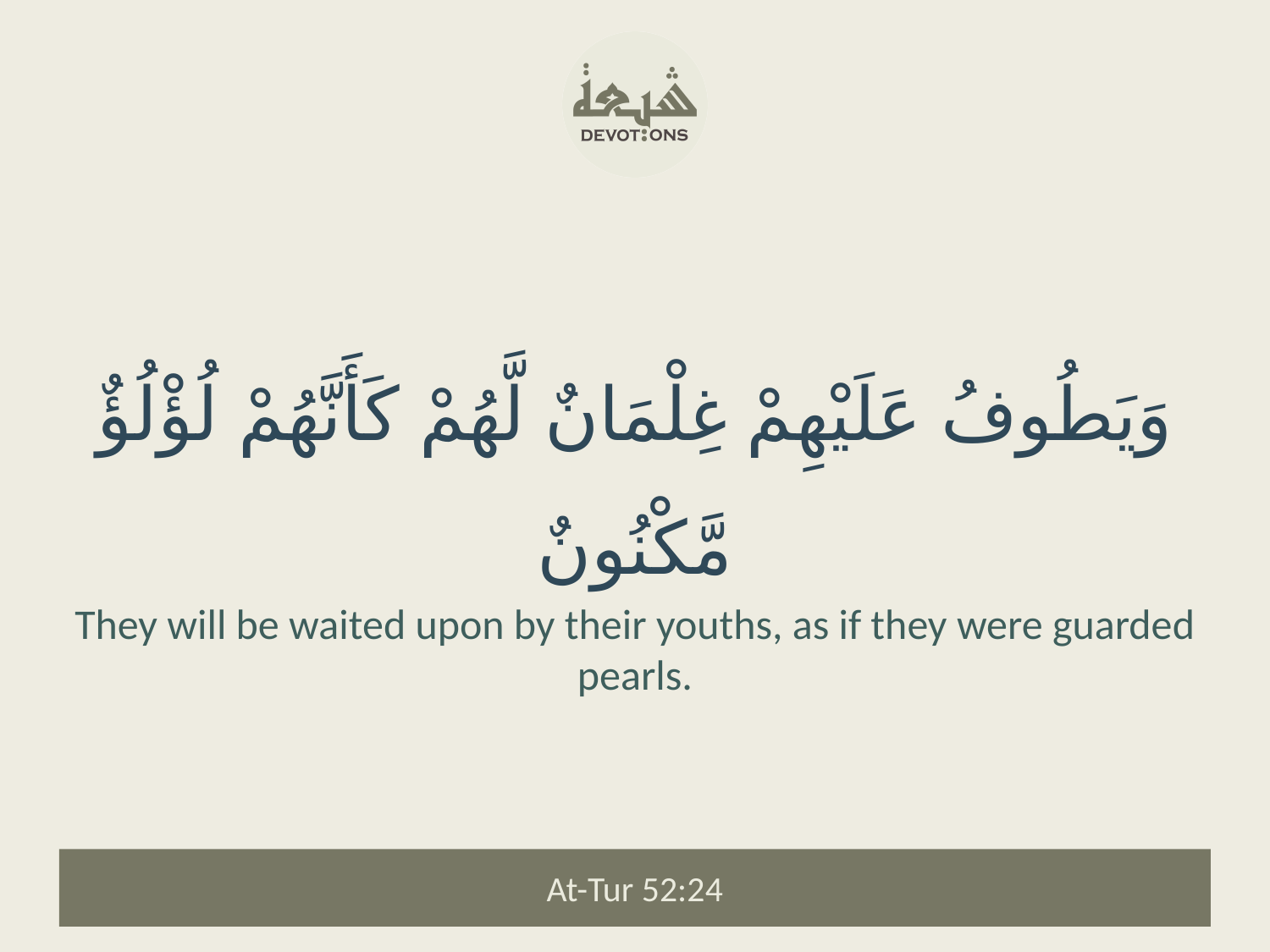

وَيَطُوفُ عَلَيْهِمْ غِلْمَانٌ لَّهُمْ كَأَنَّهُمْ لُؤْلُؤٌ مَّكْنُونٌ
They will be waited upon by their youths, as if they were guarded pearls.
At-Tur 52:24